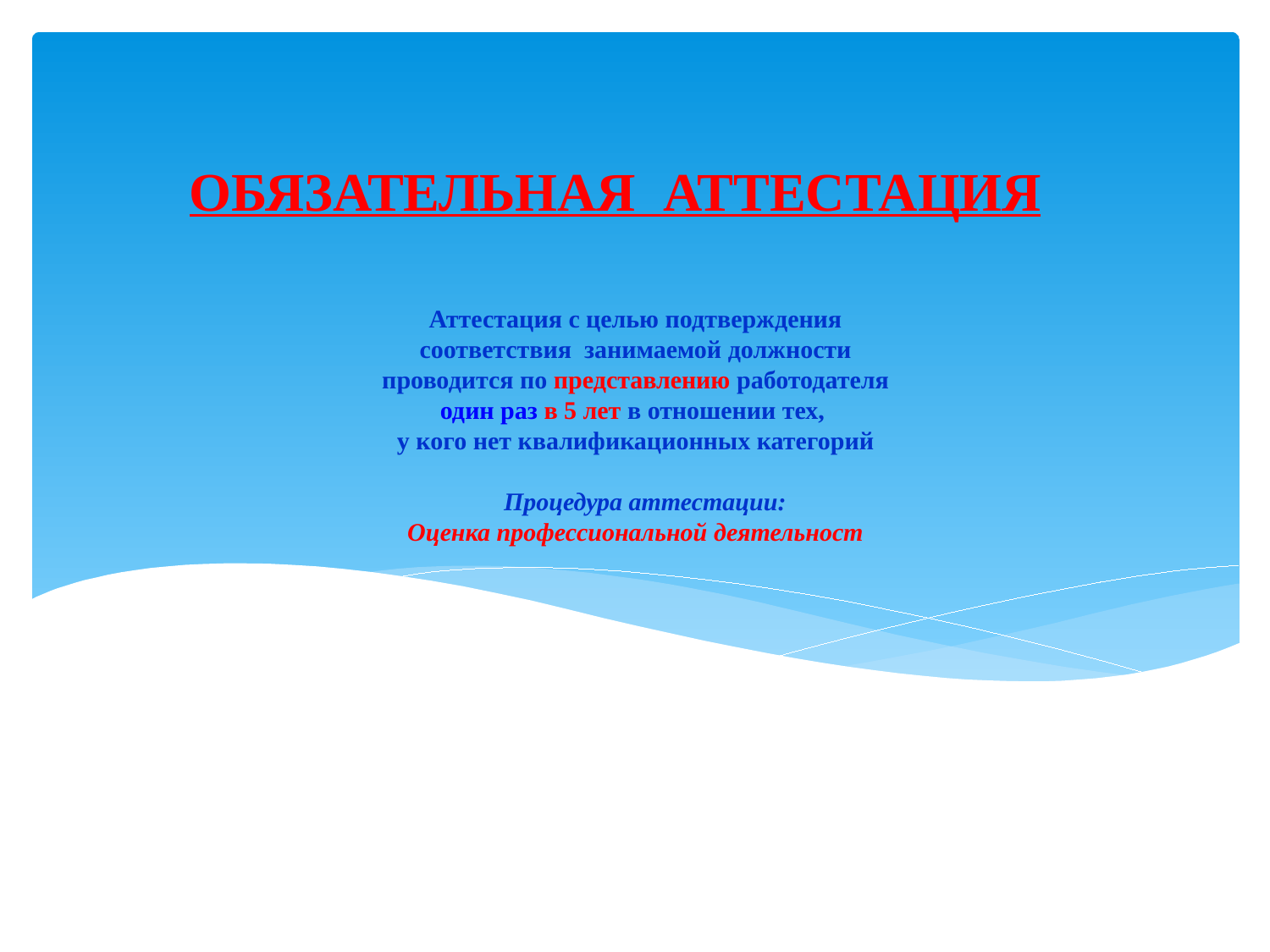

ОБЯЗАТЕЛЬНАЯ  АТТЕСТАЦИЯ

# Аттестация с целью подтверждения соответствия  занимаемой должности проводится по представлению работодателя один раз в 5 лет в отношении тех, у кого нет квалификационных категорий Процедура аттестации: Оценка профессиональной деятельност